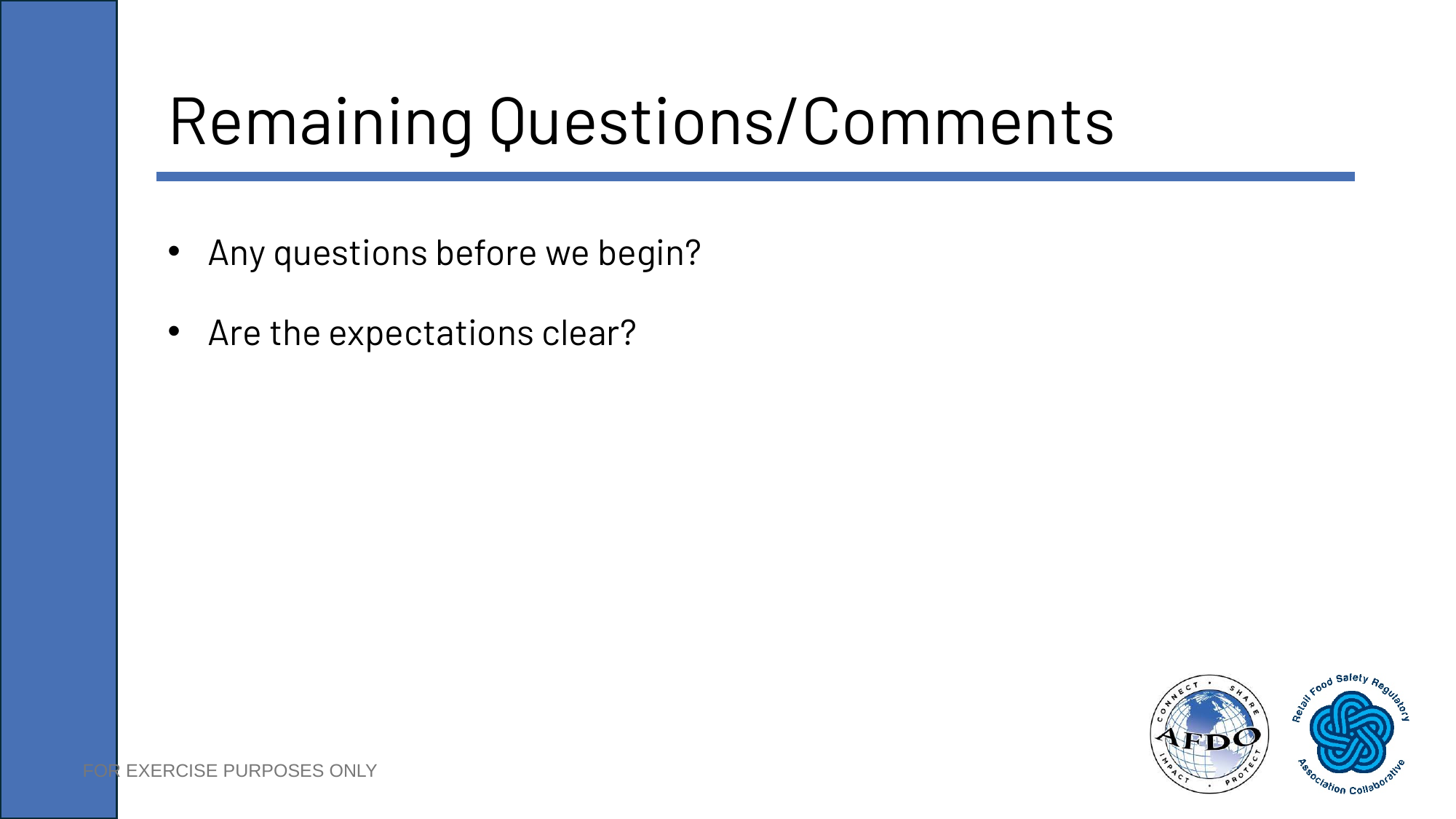

# Remaining Questions/Comments

Any questions before we begin?
Are the expectations clear?
FOR EXERCISE PURPOSES ONLY